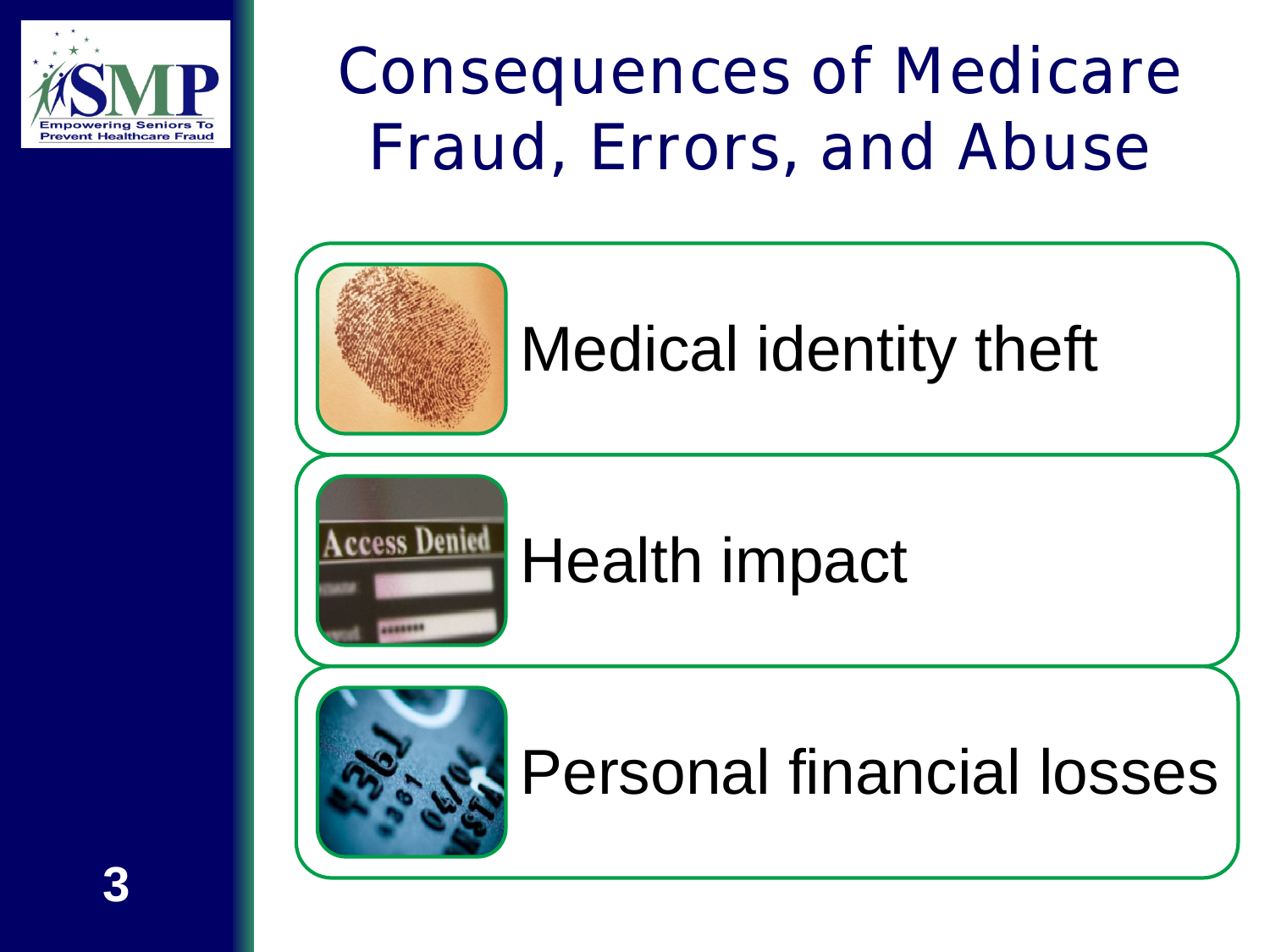

# Consequences of Medicare Fraud, Errors, and Abuse
Medical identity theft
Health impact
Personal financial losses
3